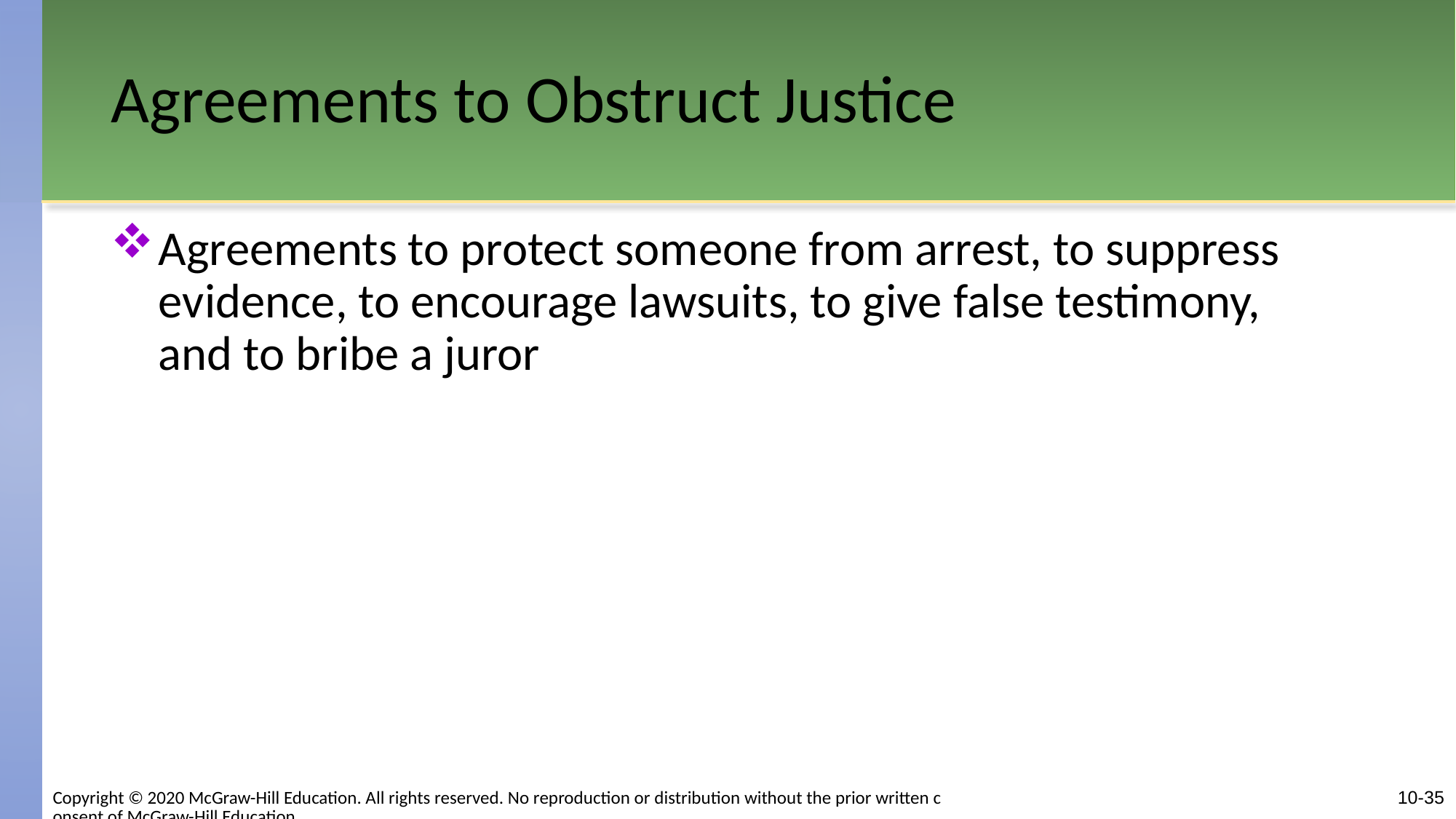

# Agreements to Obstruct Justice
Agreements to protect someone from arrest, to suppress evidence, to encourage lawsuits, to give false testimony, and to bribe a juror

Copyright © 2020 McGraw-Hill Education. All rights reserved. No reproduction or distribution without the prior written consent of McGraw-Hill Education.
10-35